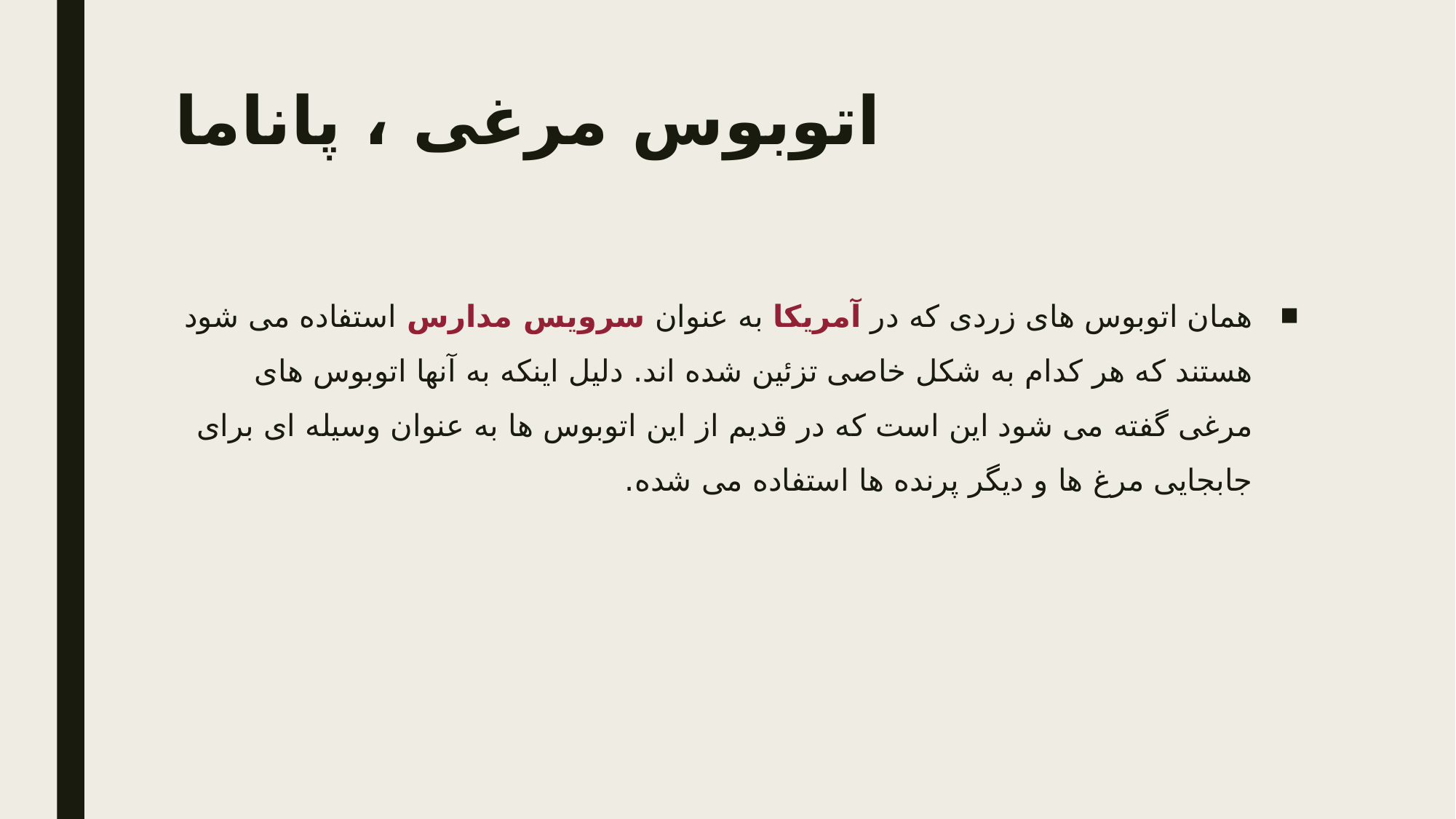

# اتوبوس مرغی ، پاناما
همان اتوبوس های زردی که در آمریکا به عنوان سرویس مدارس استفاده می شود هستند که هر کدام به شکل خاصی تزئین شده اند. دلیل اینکه به آنها اتوبوس های مرغی گفته می شود این است که در قدیم از این اتوبوس ها به عنوان وسیله ای برای جابجایی مرغ ها و دیگر پرنده ها استفاده می شده.